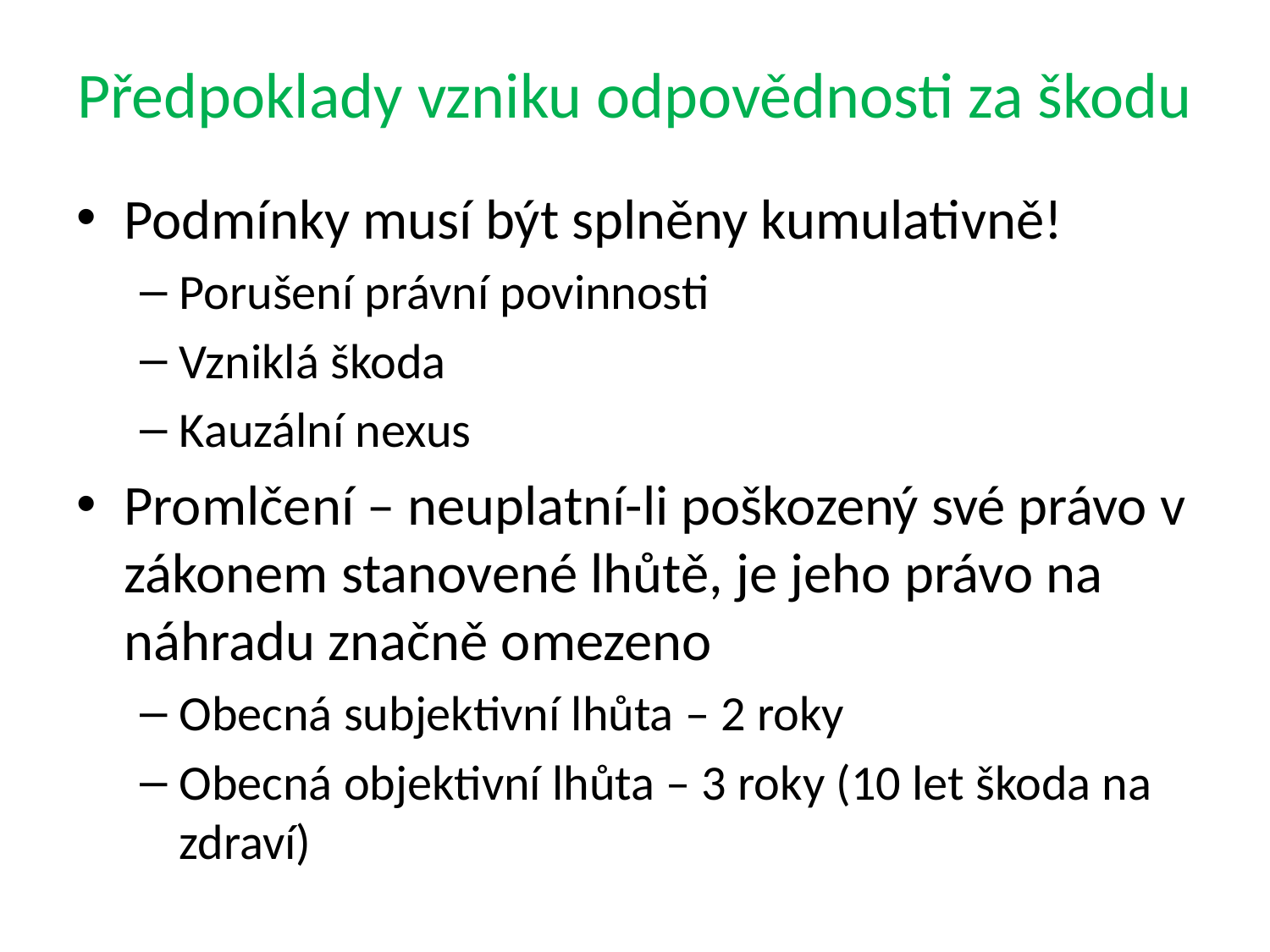

# Předpoklady vzniku odpovědnosti za škodu
Podmínky musí být splněny kumulativně!
Porušení právní povinnosti
Vzniklá škoda
Kauzální nexus
Promlčení – neuplatní-li poškozený své právo v zákonem stanovené lhůtě, je jeho právo na náhradu značně omezeno
Obecná subjektivní lhůta – 2 roky
Obecná objektivní lhůta – 3 roky (10 let škoda na zdraví)